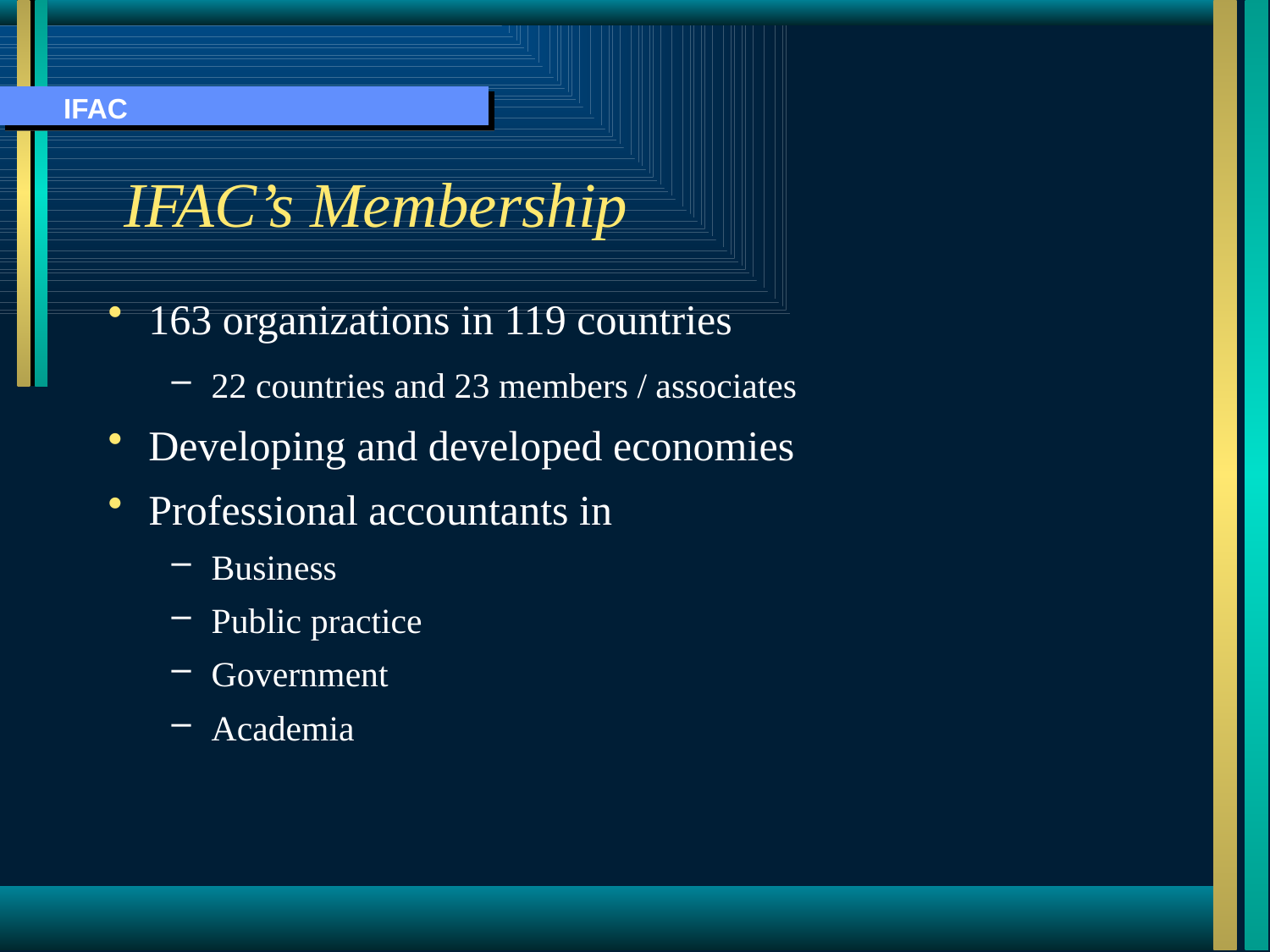

IFAC
# IFAC’s Membership

163 organizations in 119 countries
22 countries and 23 members / associates
Developing and developed economies
Professional accountants in
Business
Public practice
Government
Academia